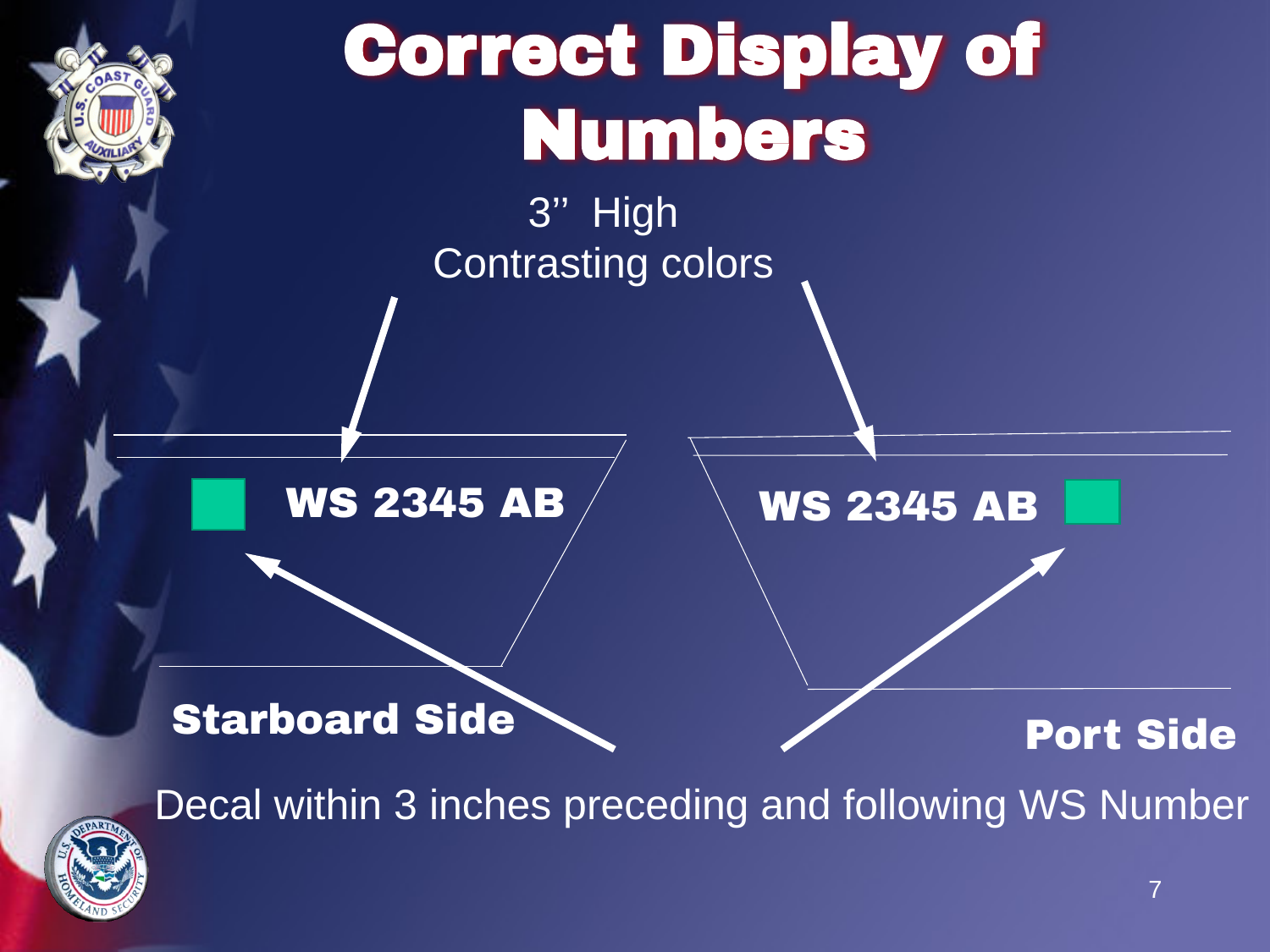

Correct Display of Numbers
3’’  High
Contrasting colors
WS 2345 AB
WS 2345 AB

Starboard Side
Port Side
Decal within 3 inches preceding and following WS Number
7